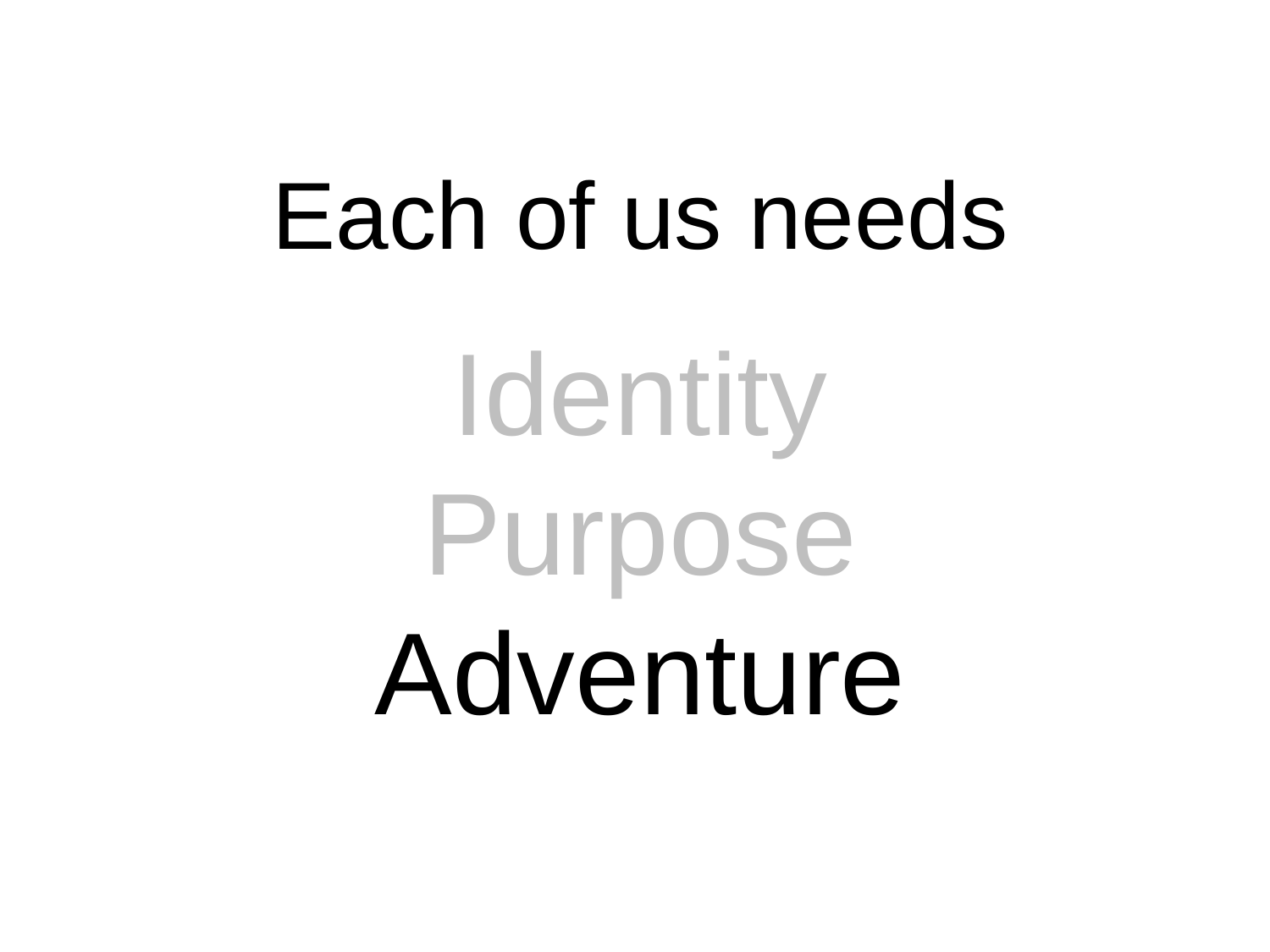

Each of us needs

Identity
Purpose
Adventure